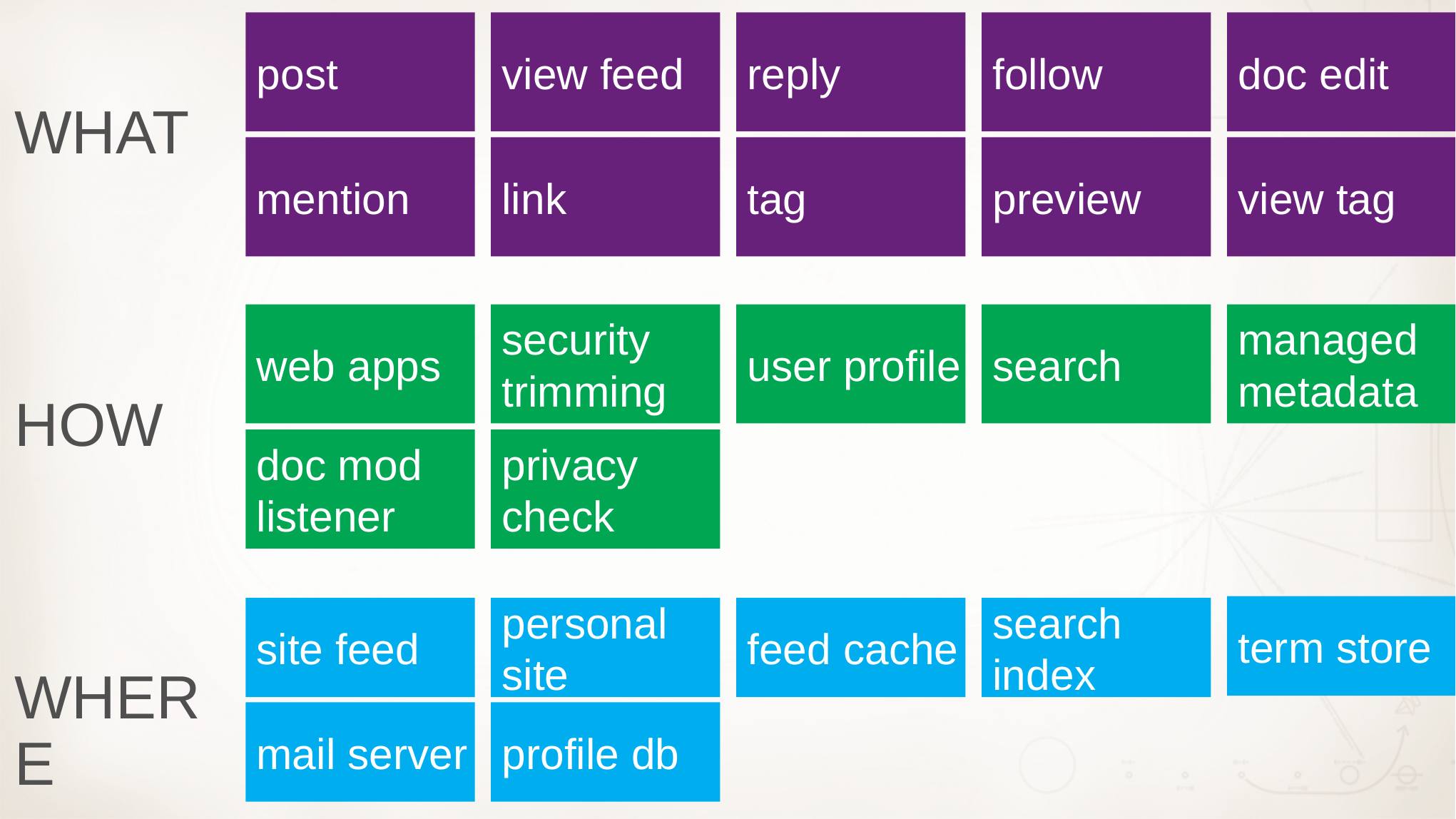

post
view feed
reply
follow
doc edit
WHAT
mention
link
tag
preview
view tag
web apps
security trimming
user profile
search
managed metadata
HOW
doc mod listener
privacy check
term store
site feed
personal site
feed cache
search index
WHERE
mail server
profile db